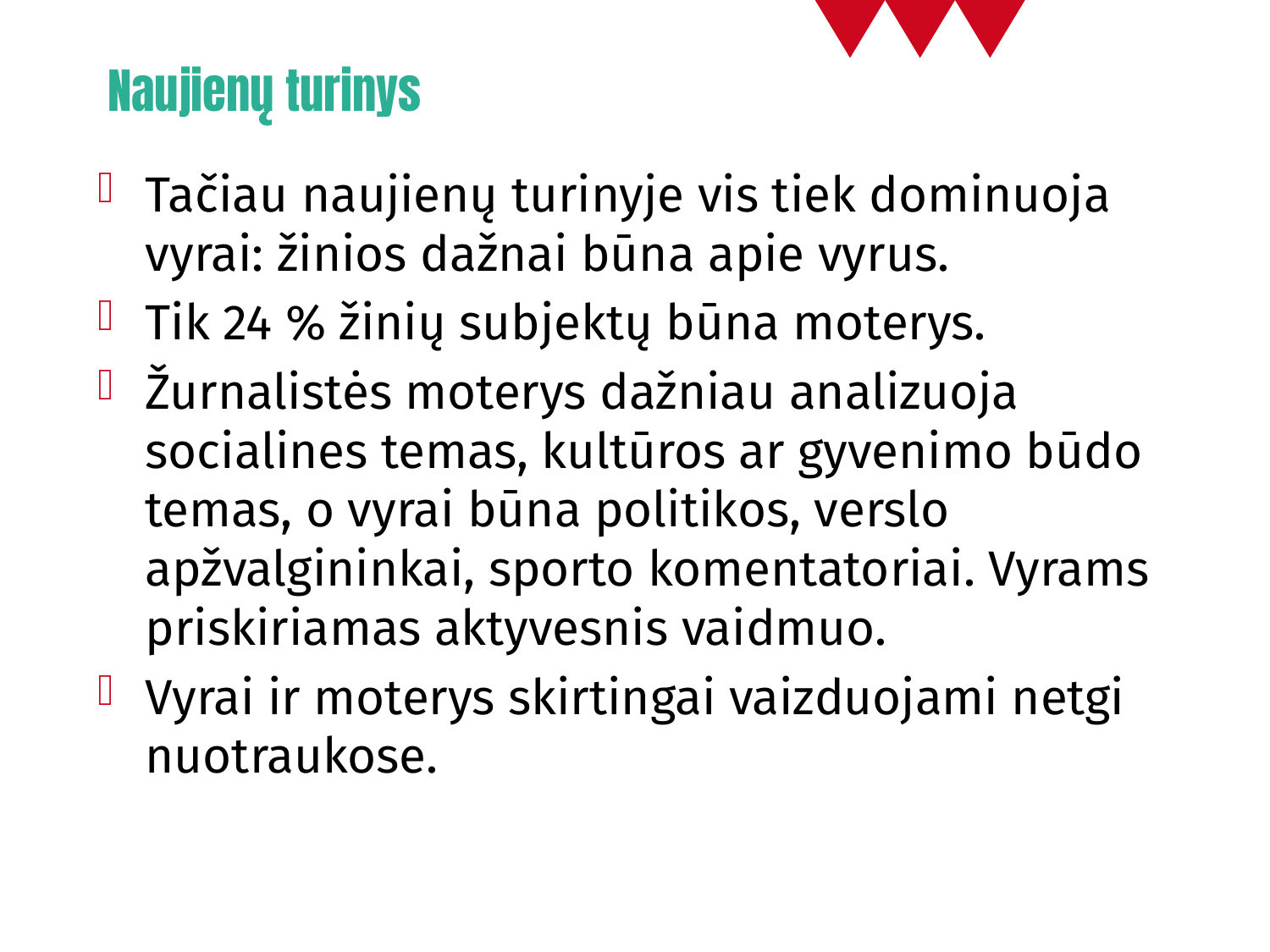

# Naujienų turinys
Tačiau naujienų turinyje vis tiek dominuoja vyrai: žinios dažnai būna apie vyrus.
Tik 24 % žinių subjektų būna moterys.
Žurnalistės moterys dažniau analizuoja socialines temas, kultūros ar gyvenimo būdo temas, o vyrai būna politikos, verslo apžvalgininkai, sporto komentatoriai. Vyrams priskiriamas aktyvesnis vaidmuo.
Vyrai ir moterys skirtingai vaizduojami netgi nuotraukose.